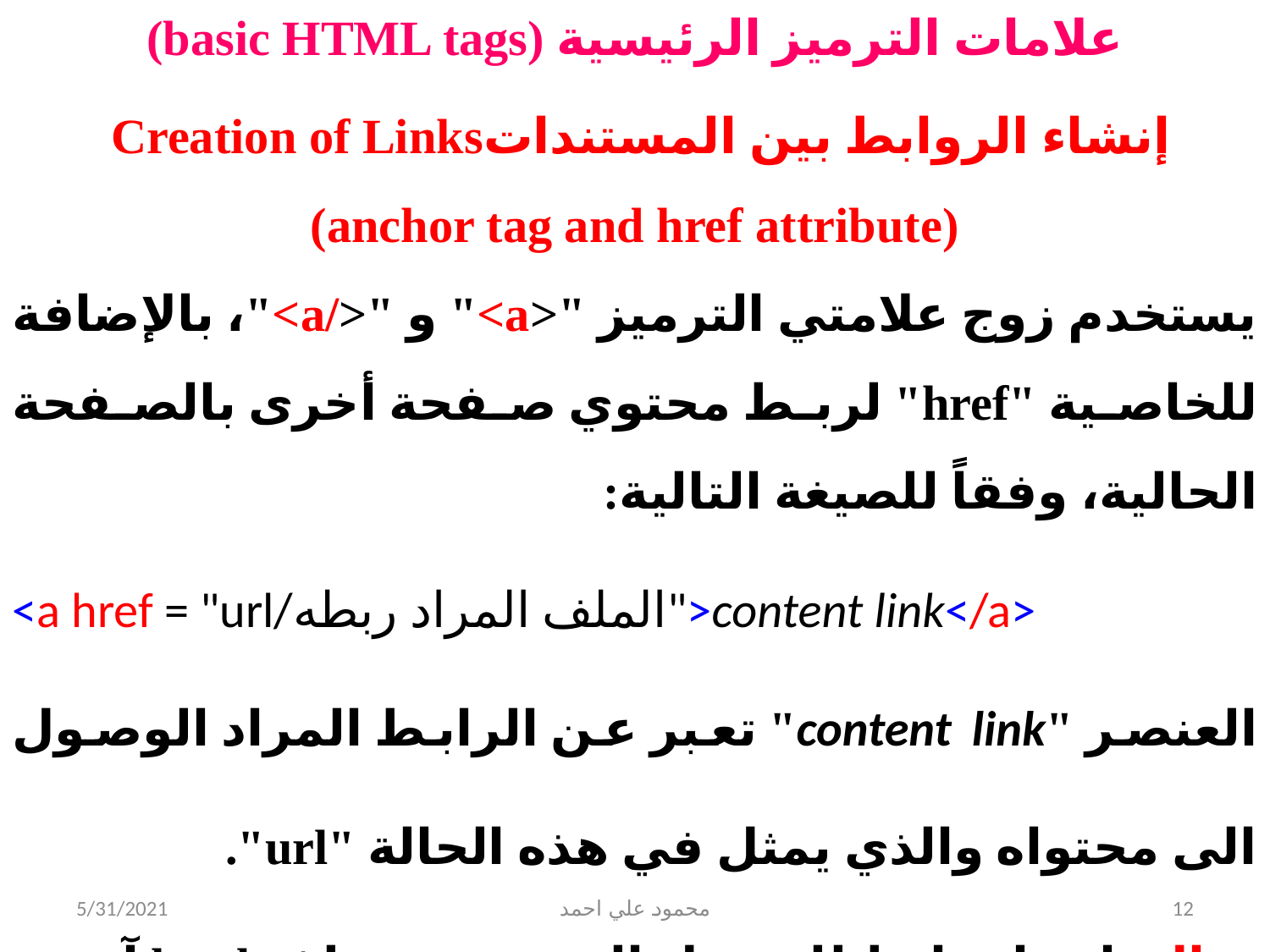

علامات الترميز الرئيسية (basic HTML tags)

إنشاء الروابط بين المستنداتCreation of Links
(anchor tag and href attribute)
يستخدم زوج علامتي الترميز "<a>" و "</a>"، بالإضافة للخاصية "href" لربط محتوي صفحة أخرى بالصفحة الحالية، وفقاً للصيغة التالية:
<a href = "url/الملف المراد ربطه">content link</a>
العنصر "content link" تعبر عن الرابط المراد الوصول الى محتواه والذي يمثل في هذه الحالة "url".
مثال: إنشاء رابط للوصول الى محتوى ملف html آخر.
5/31/2021
محمود علي احمد
12